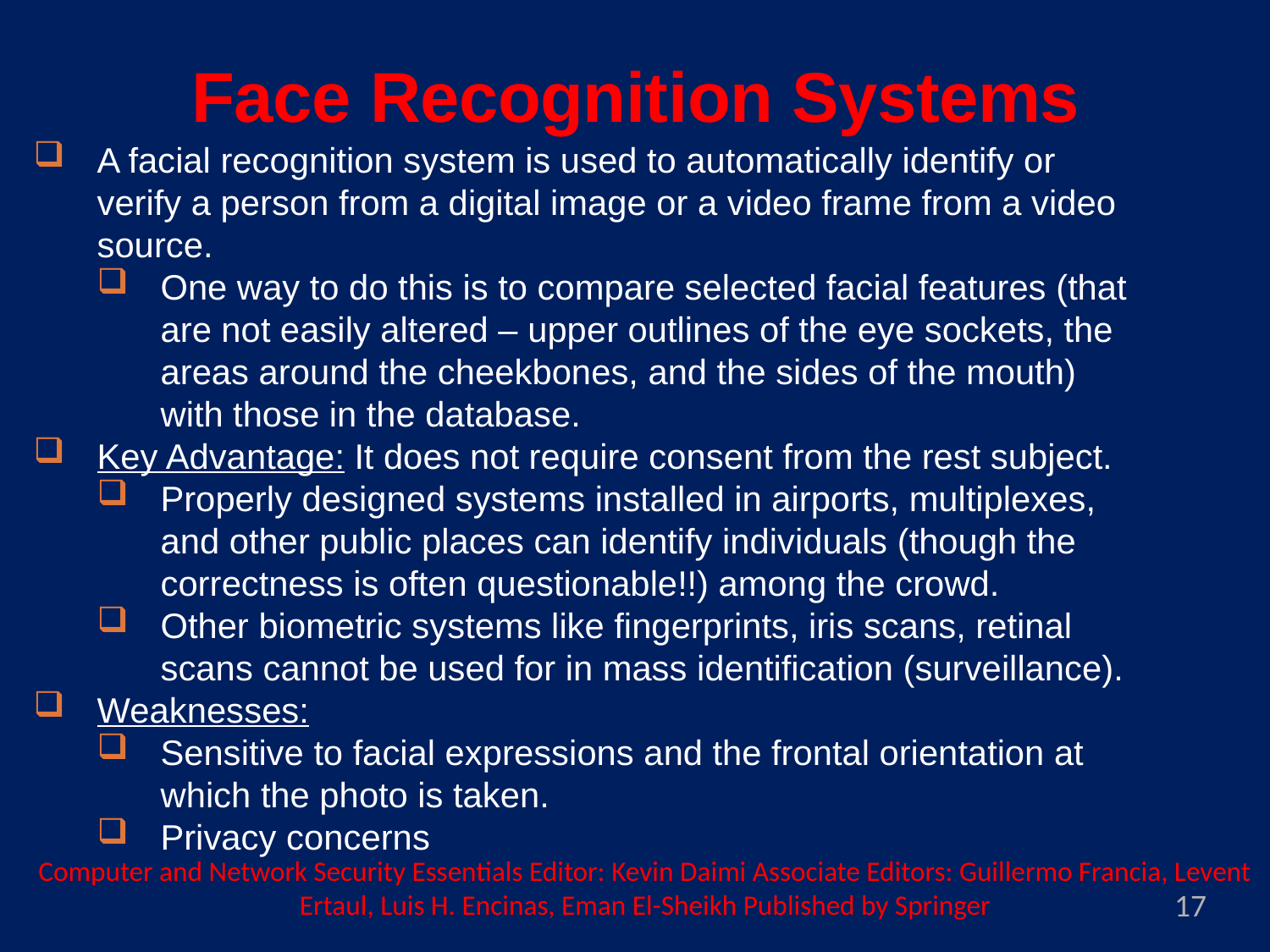

Face Recognition Systems
A facial recognition system is used to automatically identify or verify a person from a digital image or a video frame from a video source.
One way to do this is to compare selected facial features (that are not easily altered – upper outlines of the eye sockets, the areas around the cheekbones, and the sides of the mouth) with those in the database.
Key Advantage: It does not require consent from the rest subject.
Properly designed systems installed in airports, multiplexes, and other public places can identify individuals (though the correctness is often questionable!!) among the crowd.
Other biometric systems like fingerprints, iris scans, retinal scans cannot be used for in mass identification (surveillance).
Weaknesses:
Sensitive to facial expressions and the frontal orientation at which the photo is taken.
Privacy concerns
Computer and Network Security Essentials Editor: Kevin Daimi Associate Editors: Guillermo Francia, Levent Ertaul, Luis H. Encinas, Eman El-Sheikh Published by Springer
17